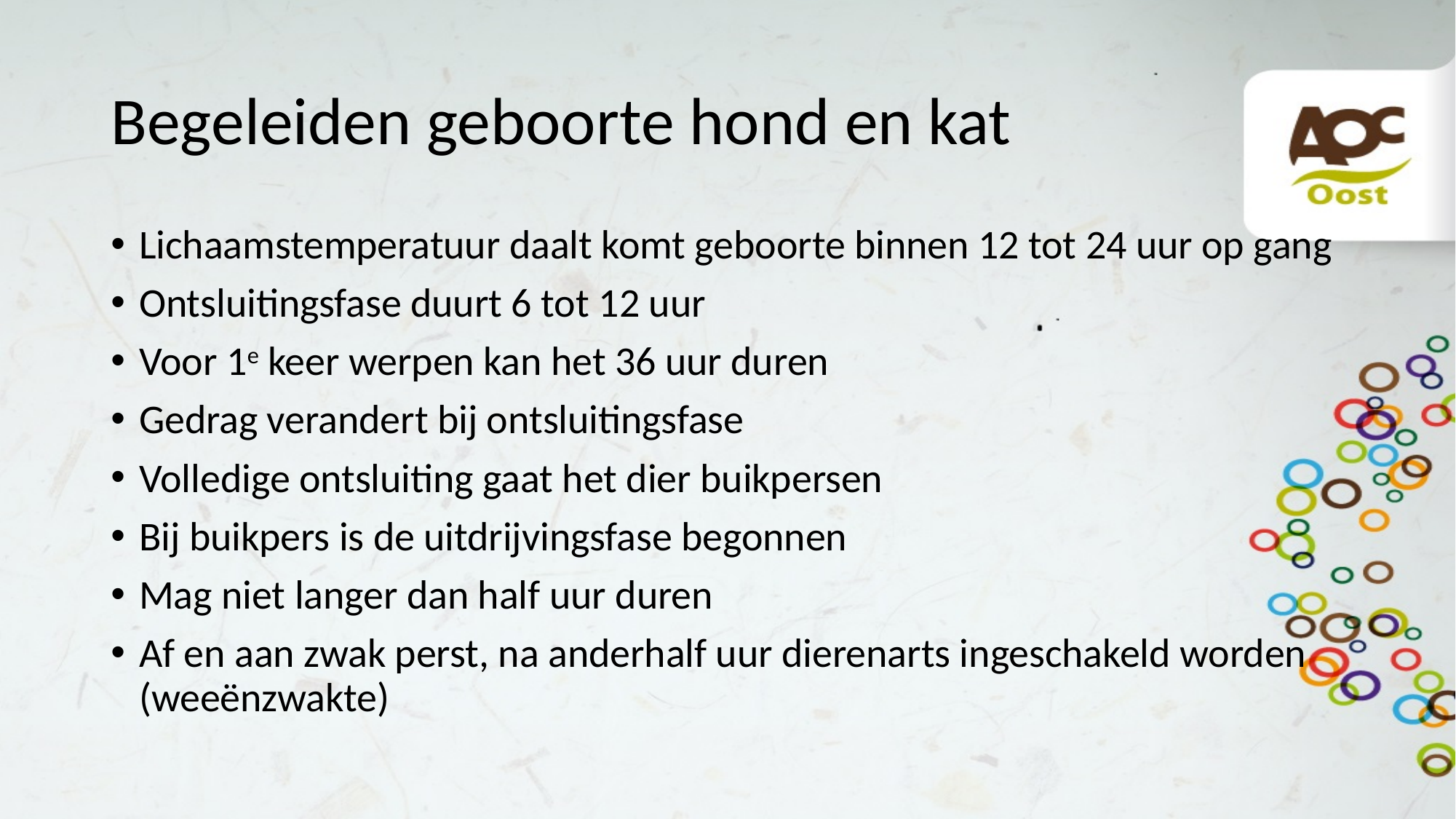

# Begeleiden geboorte hond en kat
Lichaamstemperatuur daalt komt geboorte binnen 12 tot 24 uur op gang
Ontsluitingsfase duurt 6 tot 12 uur
Voor 1e keer werpen kan het 36 uur duren
Gedrag verandert bij ontsluitingsfase
Volledige ontsluiting gaat het dier buikpersen
Bij buikpers is de uitdrijvingsfase begonnen
Mag niet langer dan half uur duren
Af en aan zwak perst, na anderhalf uur dierenarts ingeschakeld worden (weeënzwakte)